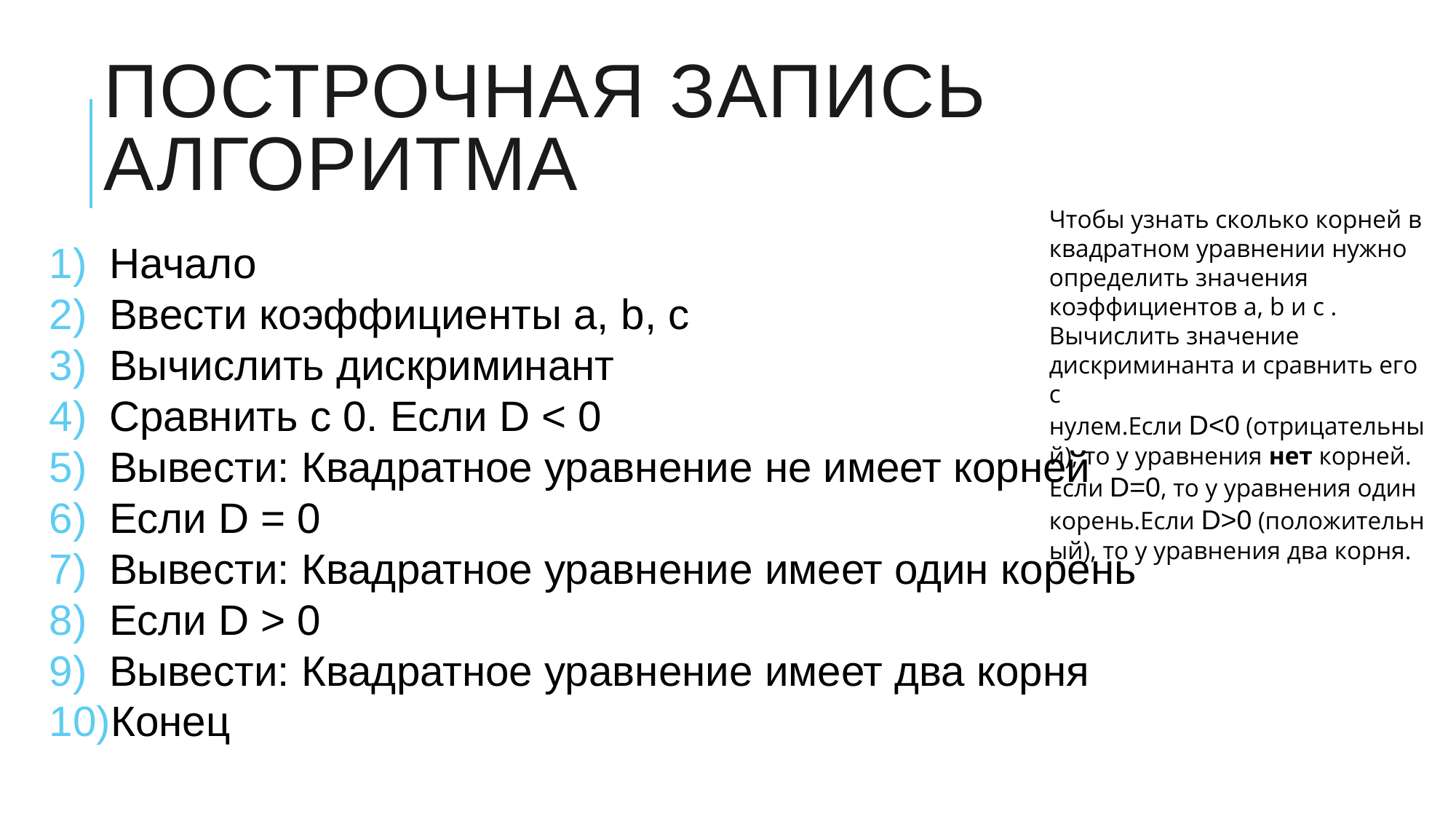

# Построчная запись алгоритма
Чтобы узнать сколько корней в квадратном уравнении нужно определить значения коэффициентов а, b и с . Вычислить значение  дискриминанта и сравнить его с нулем.Если D<0 (отрицательный), то у уравнения нет корней. Если D=0, то у уравнения один корень.Если D>0 (положительный), то у уравнения два корня.
Начало
Ввести коэффициенты а, b, с
Вычислить дискриминант
Сравнить с 0. Если D < 0
Вывести: Квадратное уравнение не имеет корней
Если D = 0
Вывести: Квадратное уравнение имеет один корень
Если D > 0
Вывести: Квадратное уравнение имеет два корня
Конец